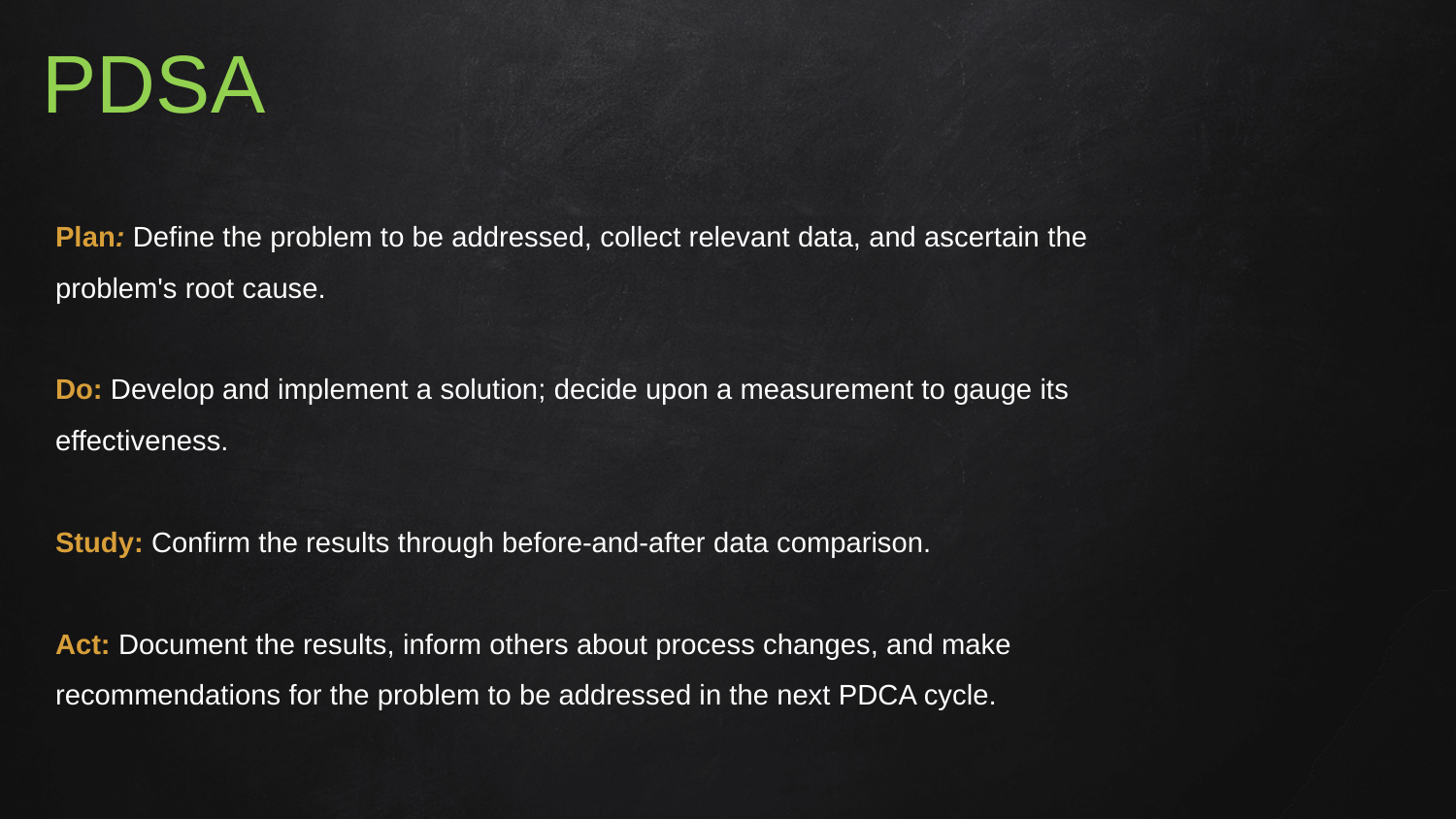

PDSA
Plan: Define the problem to be addressed, collect relevant data, and ascertain the problem's root cause.

Do: Develop and implement a solution; decide upon a measurement to gauge its effectiveness.

Study: Confirm the results through before-and-after data comparison.

Act: Document the results, inform others about process changes, and make recommendations for the problem to be addressed in the next PDCA cycle.